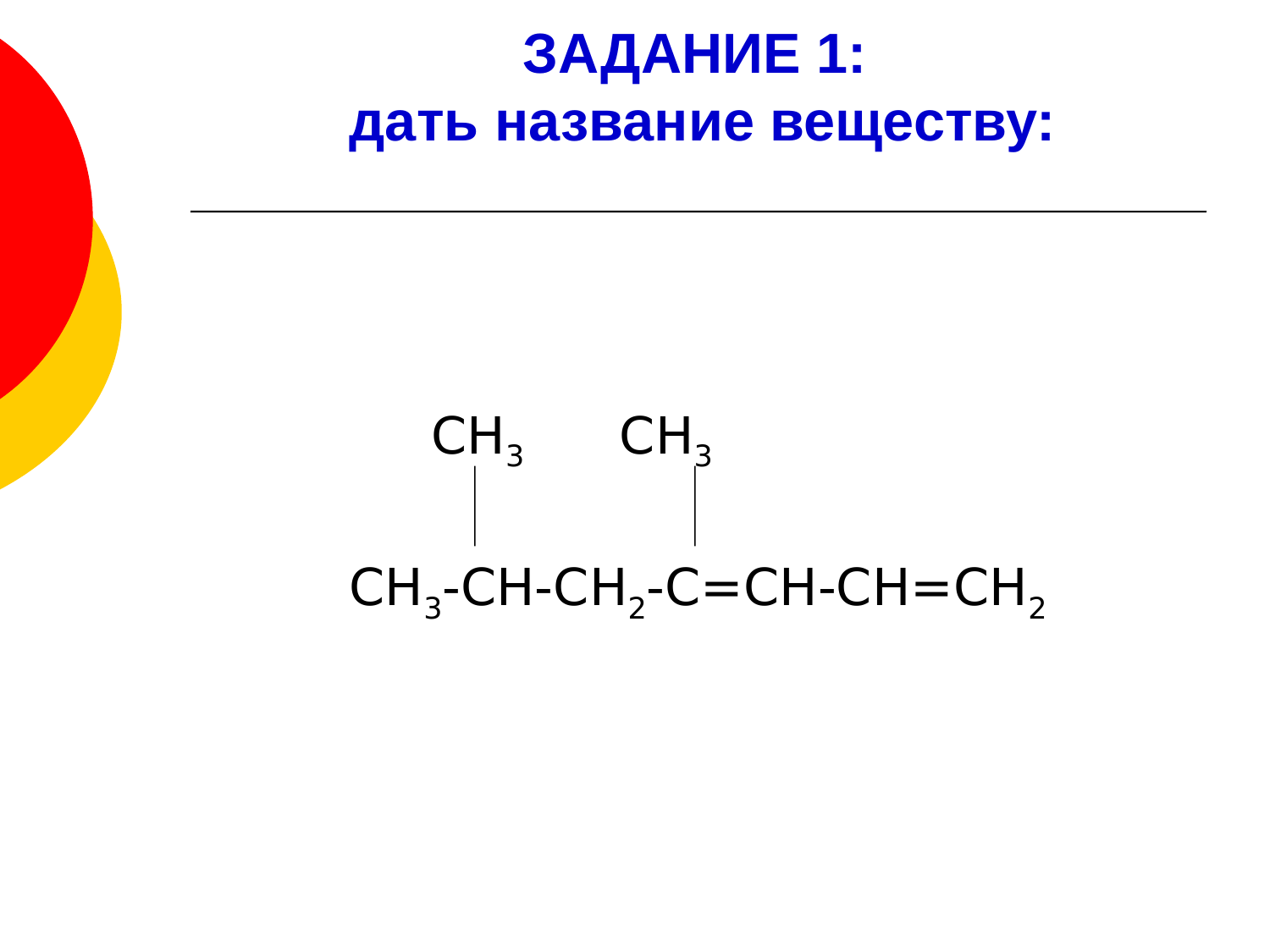

# ЗАДАНИЕ 1: дать название веществу:

              СН3          СН3

СН3-СН-СН2-С=СН-СН=СН2